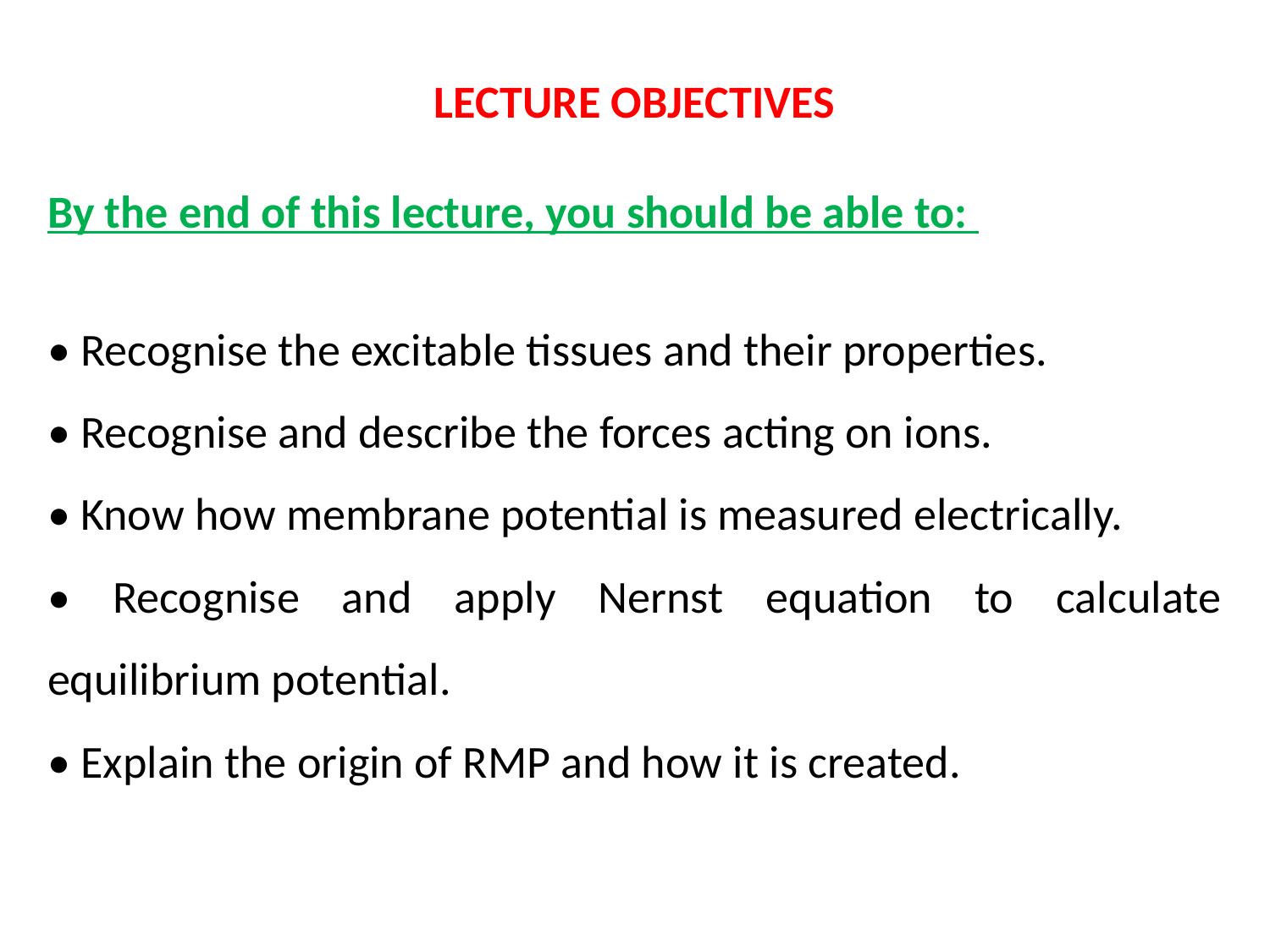

LECTURE OBJECTIVES

By the end of this lecture, you should be able to:

• Recognise the excitable tissues and their properties.
• Recognise and describe the forces acting on ions.
• Know how membrane potential is measured electrically.
• Recognise and apply Nernst equation to calculate equilibrium potential.
• Explain the origin of RMP and how it is created.